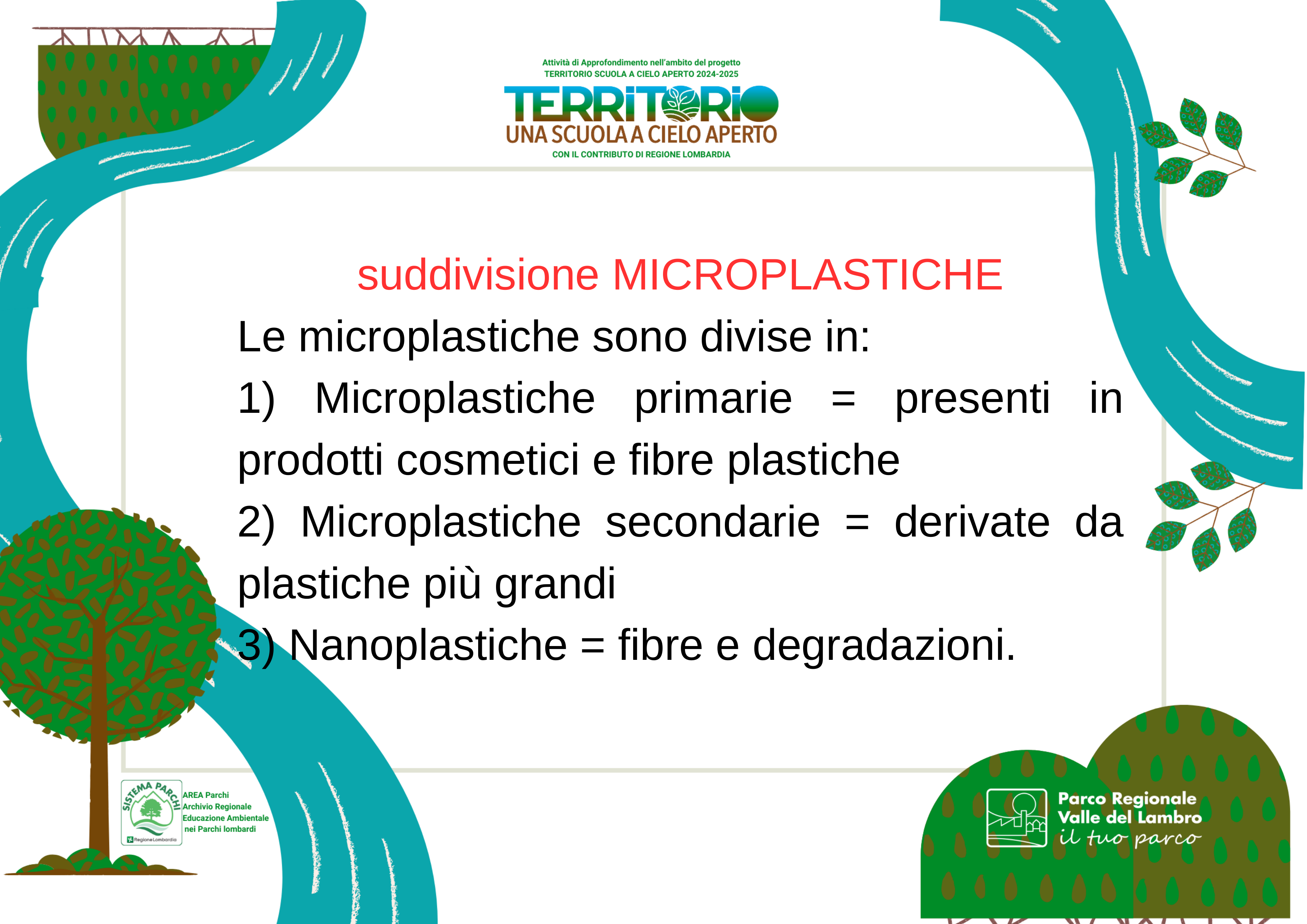

suddivisione MICROPLASTICHE
Le microplastiche sono divise in:
1) Microplastiche primarie = presenti in prodotti cosmetici e fibre plastiche
2) Microplastiche secondarie = derivate da plastiche più grandi
3) Nanoplastiche = fibre e degradazioni.